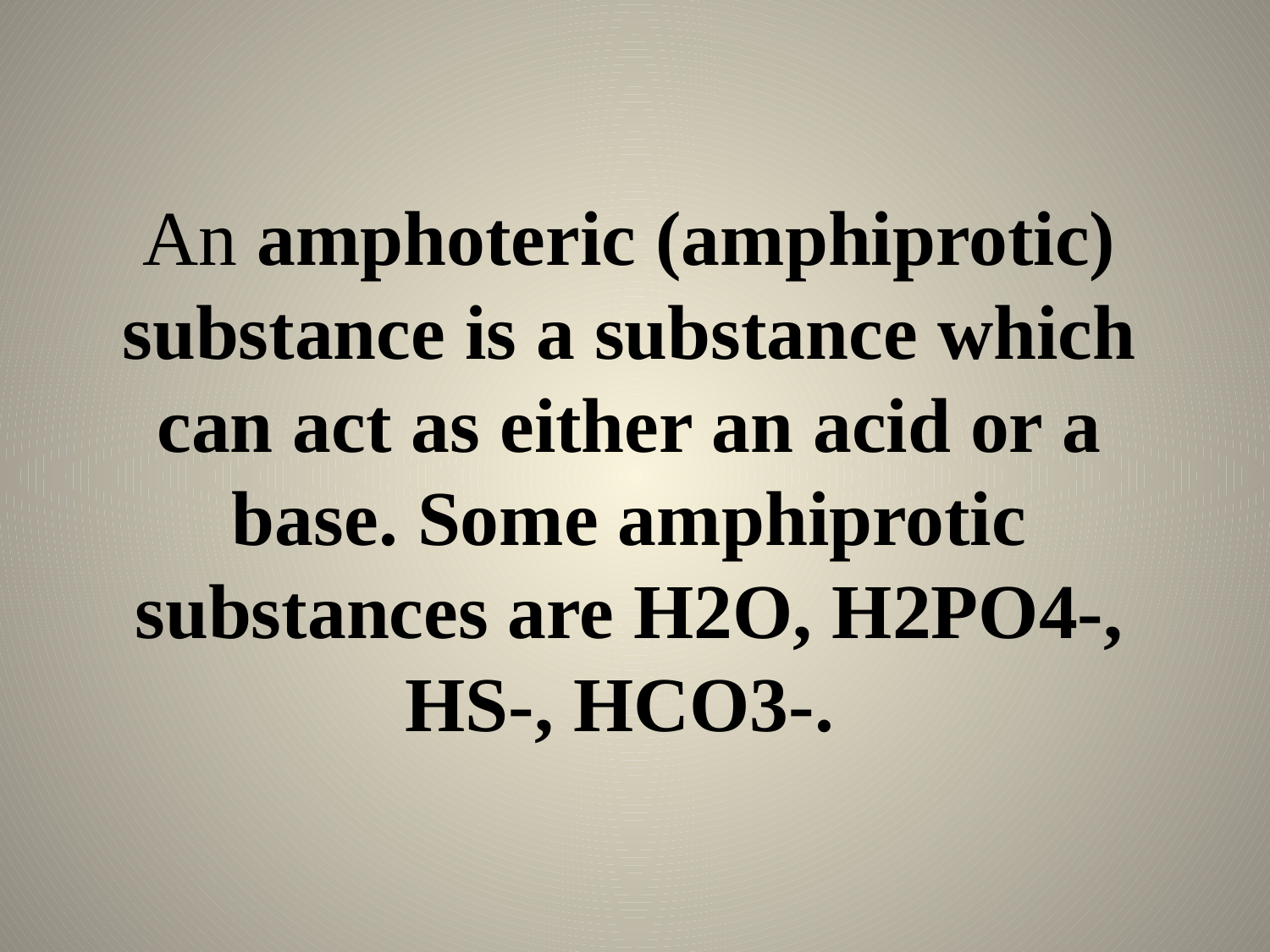

# An amphoteric (amphiprotic) substance is a substance which can act as either an acid or a base. Some amphiprotic substances are H2O, H2PO4-, HS-, HCO3-.